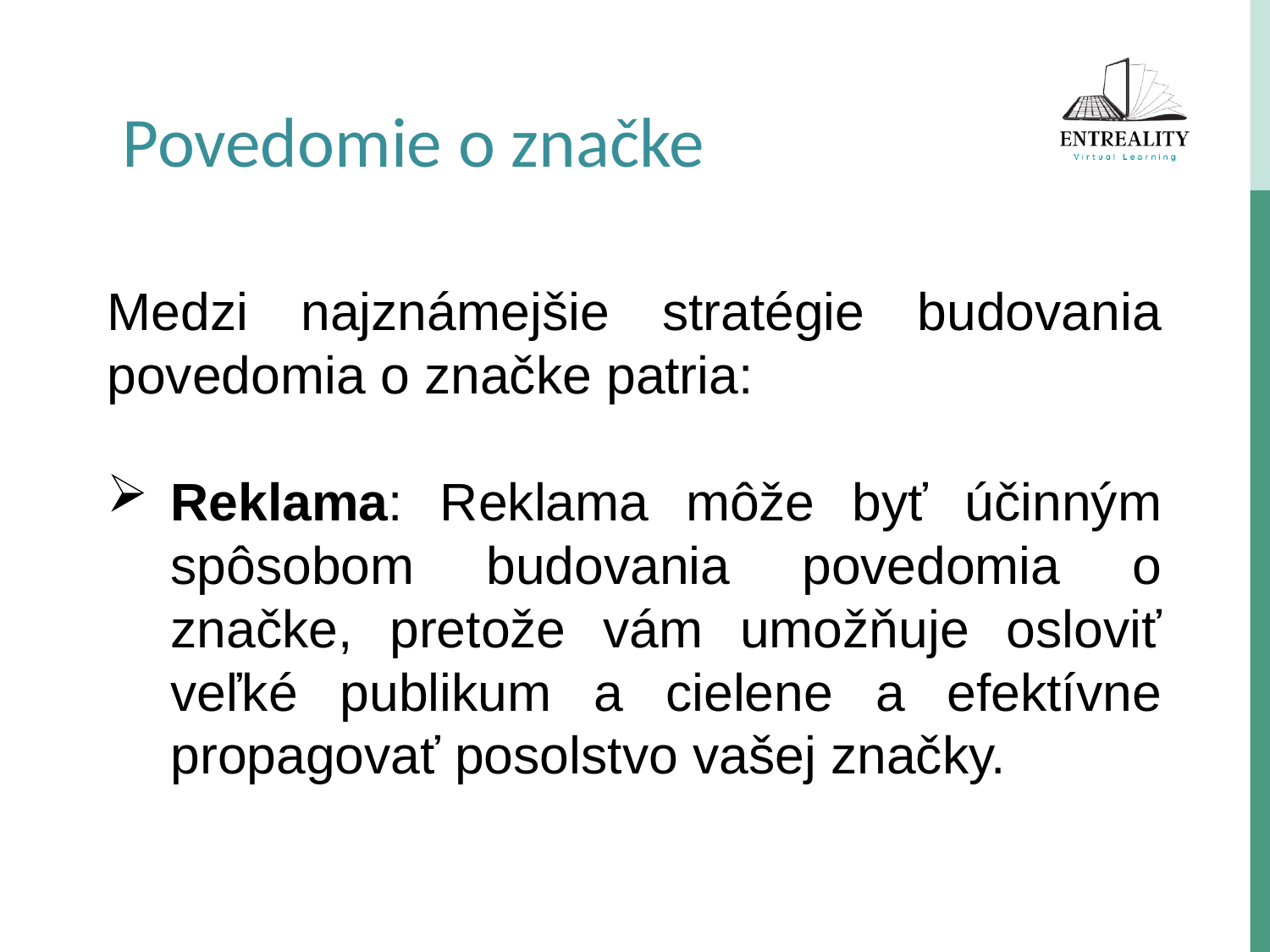

Povedomie o značke
Medzi najznámejšie stratégie budovania povedomia o značke patria:

Reklama: Reklama môže byť účinným spôsobom budovania povedomia o značke, pretože vám umožňuje osloviť veľké publikum a cielene a efektívne propagovať posolstvo vašej značky.